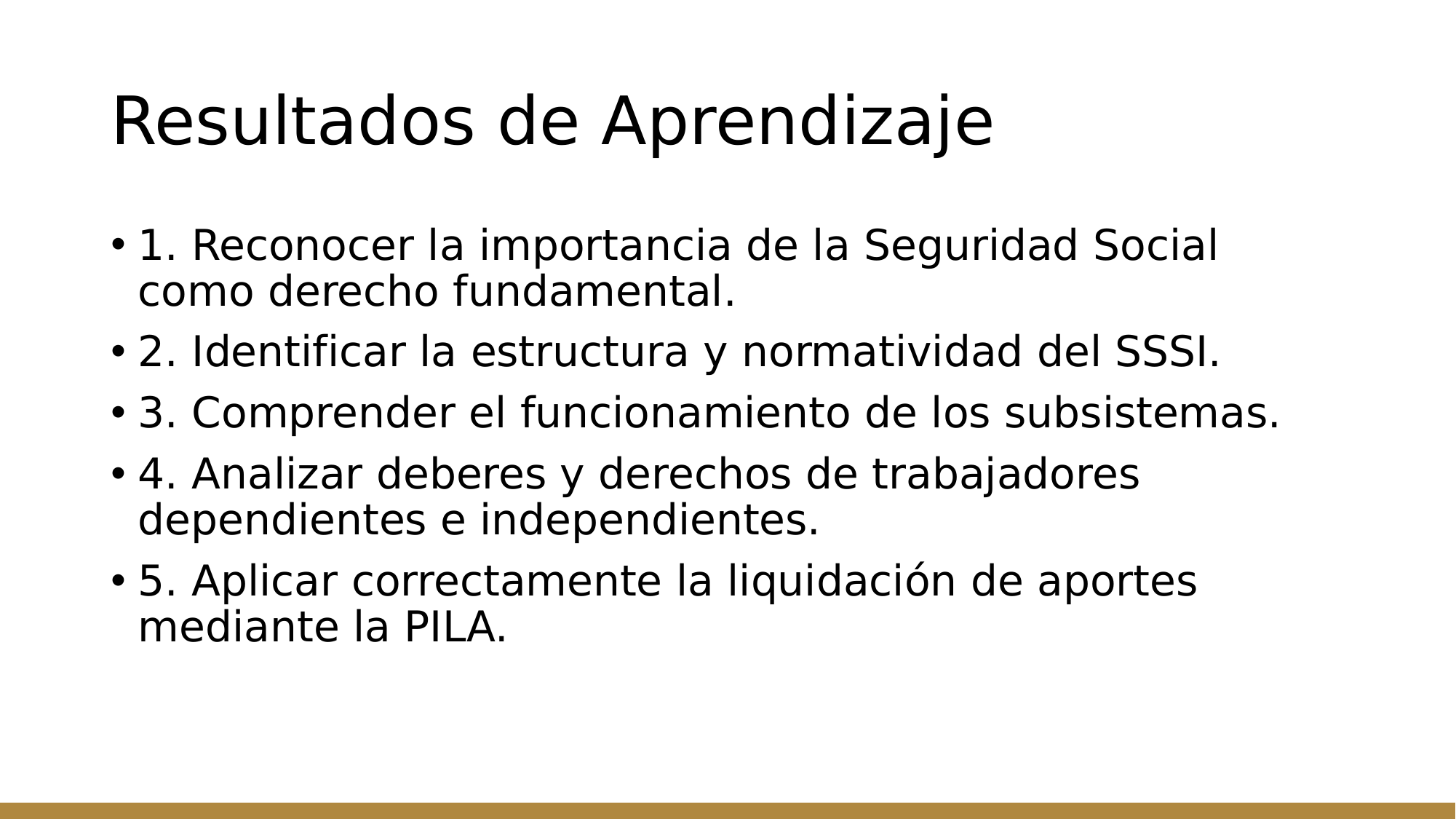

# Resultados de Aprendizaje
1. Reconocer la importancia de la Seguridad Social como derecho fundamental.
2. Identificar la estructura y normatividad del SSSI.
3. Comprender el funcionamiento de los subsistemas.
4. Analizar deberes y derechos de trabajadores dependientes e independientes.
5. Aplicar correctamente la liquidación de aportes mediante la PILA.